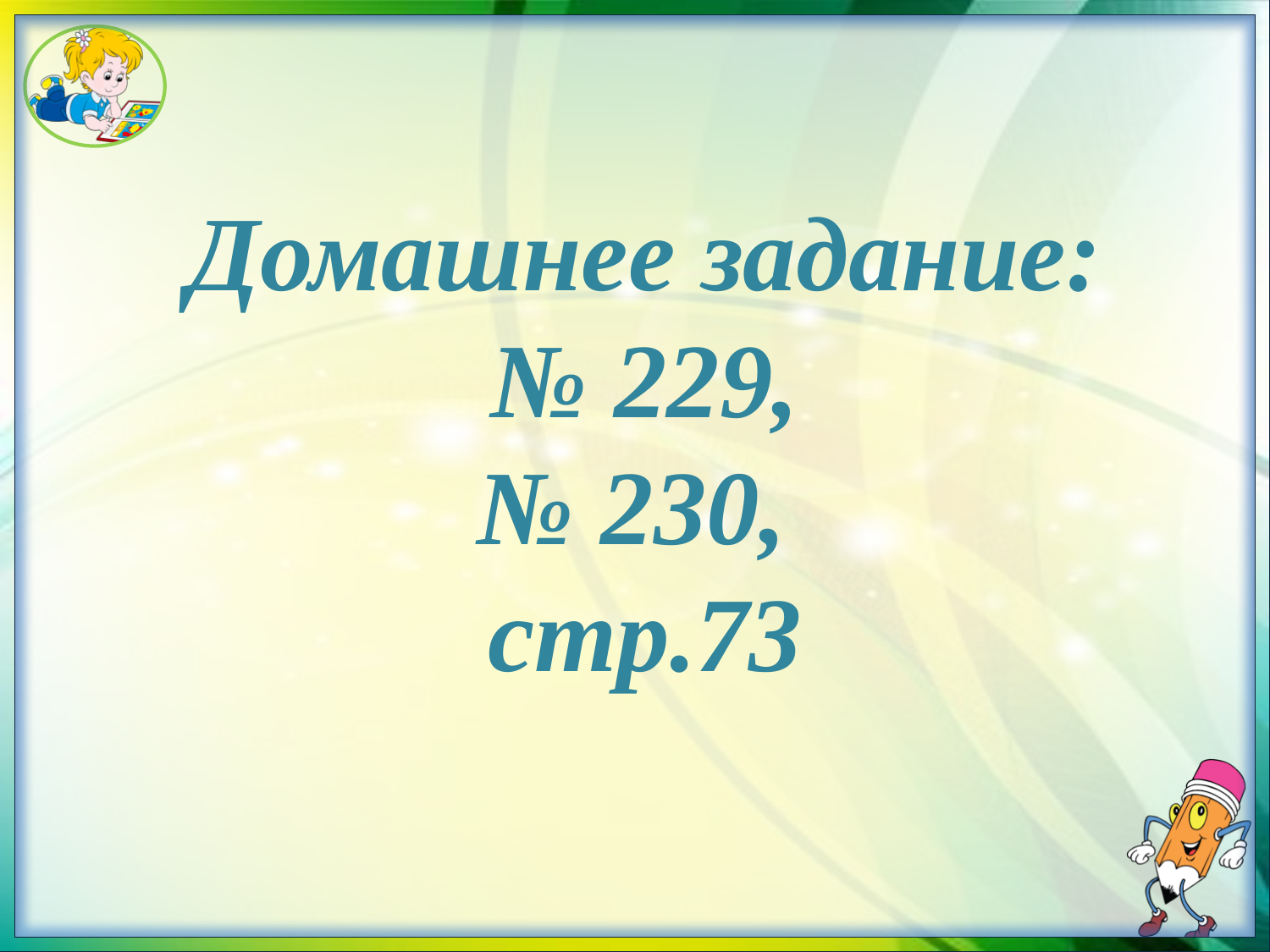

Домашнее задание:
№ 229,
№ 230,
стр.73